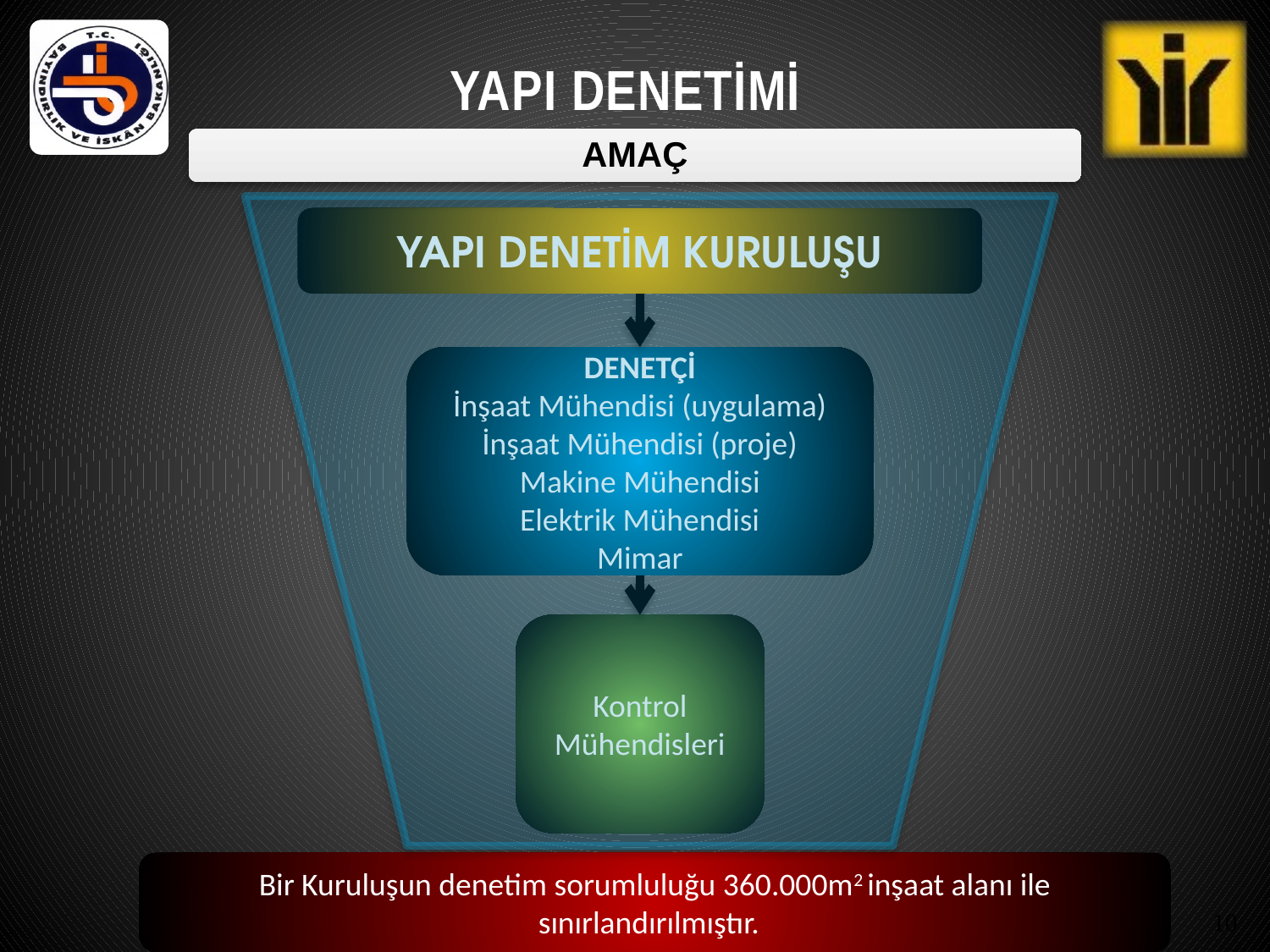

AMAÇ

YAPI DENETİM KURULUŞU
DENETÇİ
İnşaat Mühendisi (uygulama)
İnşaat Mühendisi (proje)
Makine Mühendisi
Elektrik Mühendisi
Mimar
Kontrol Mühendisleri
Bir Kuruluşun denetim sorumluluğu 360.000m2 inşaat alanı ile sınırlandırılmıştır.
10